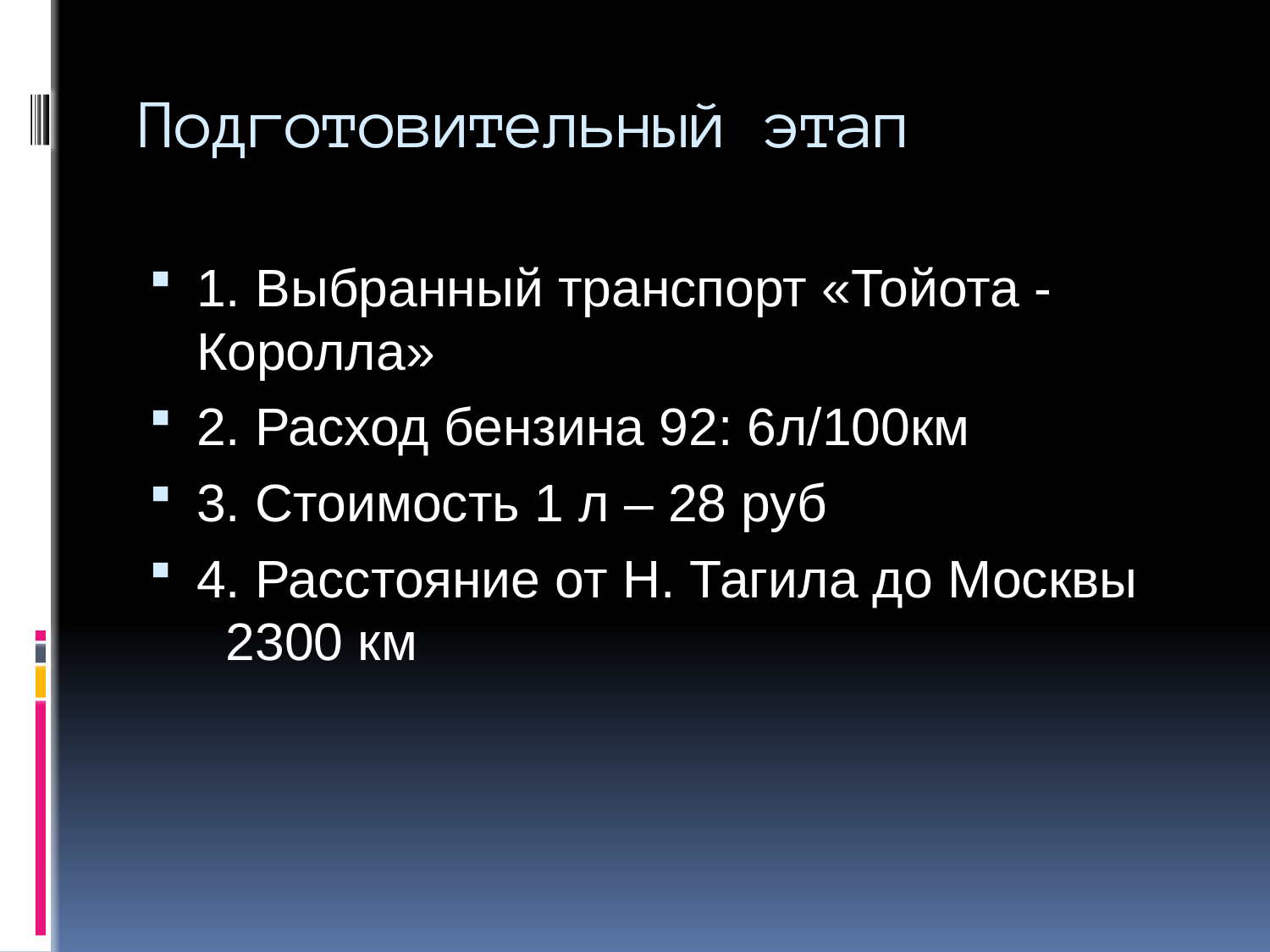

# Подготовительный этап
1. Выбранный транспорт «Тойота -Королла»
2. Расход бензина 92: 6л/100км
3. Стоимость 1 л – 28 руб
4. Расстояние от Н. Тагила до Москвы      2300 км